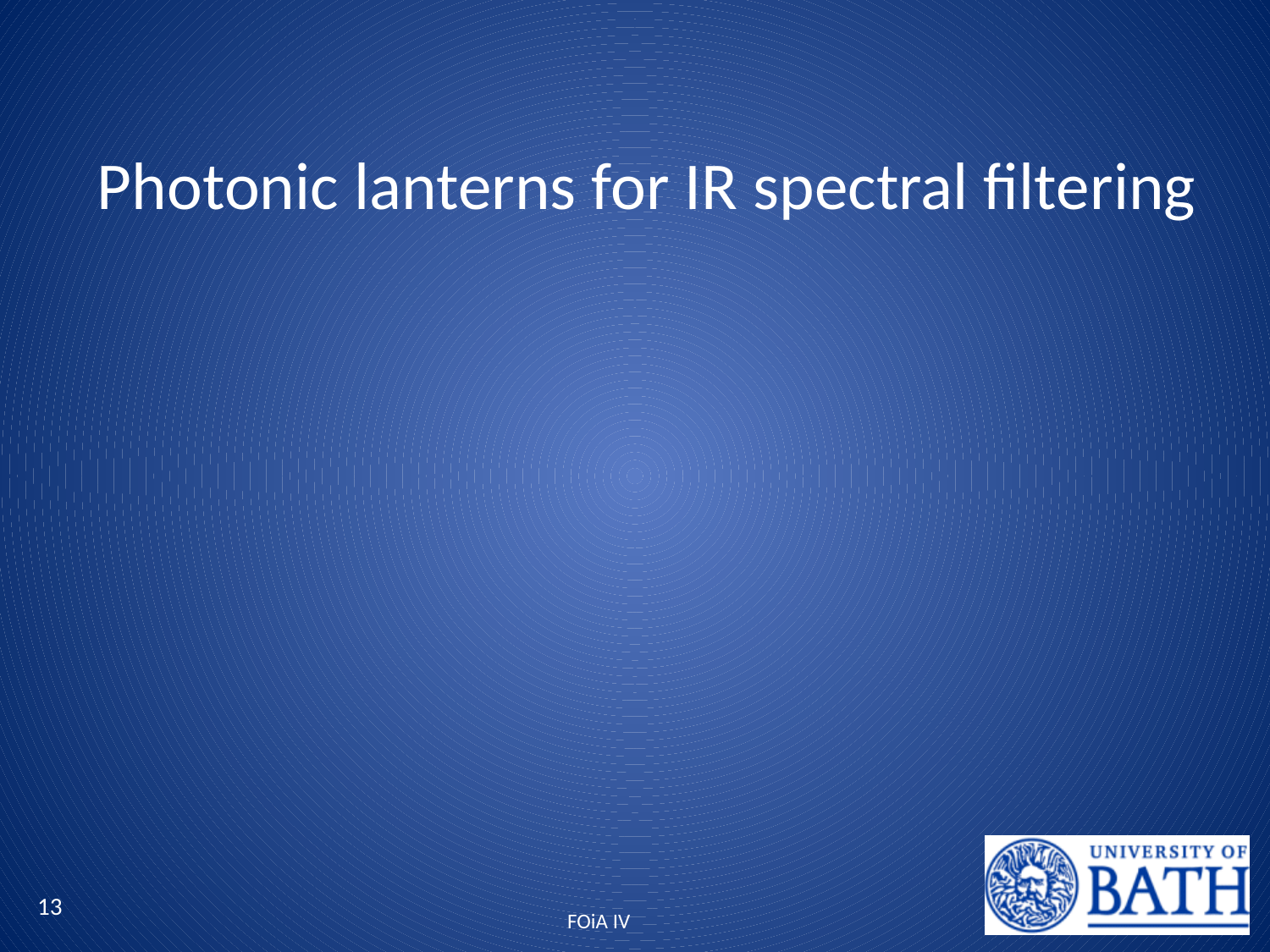

Photonic lanterns for IR spectral filtering
FOiA IV